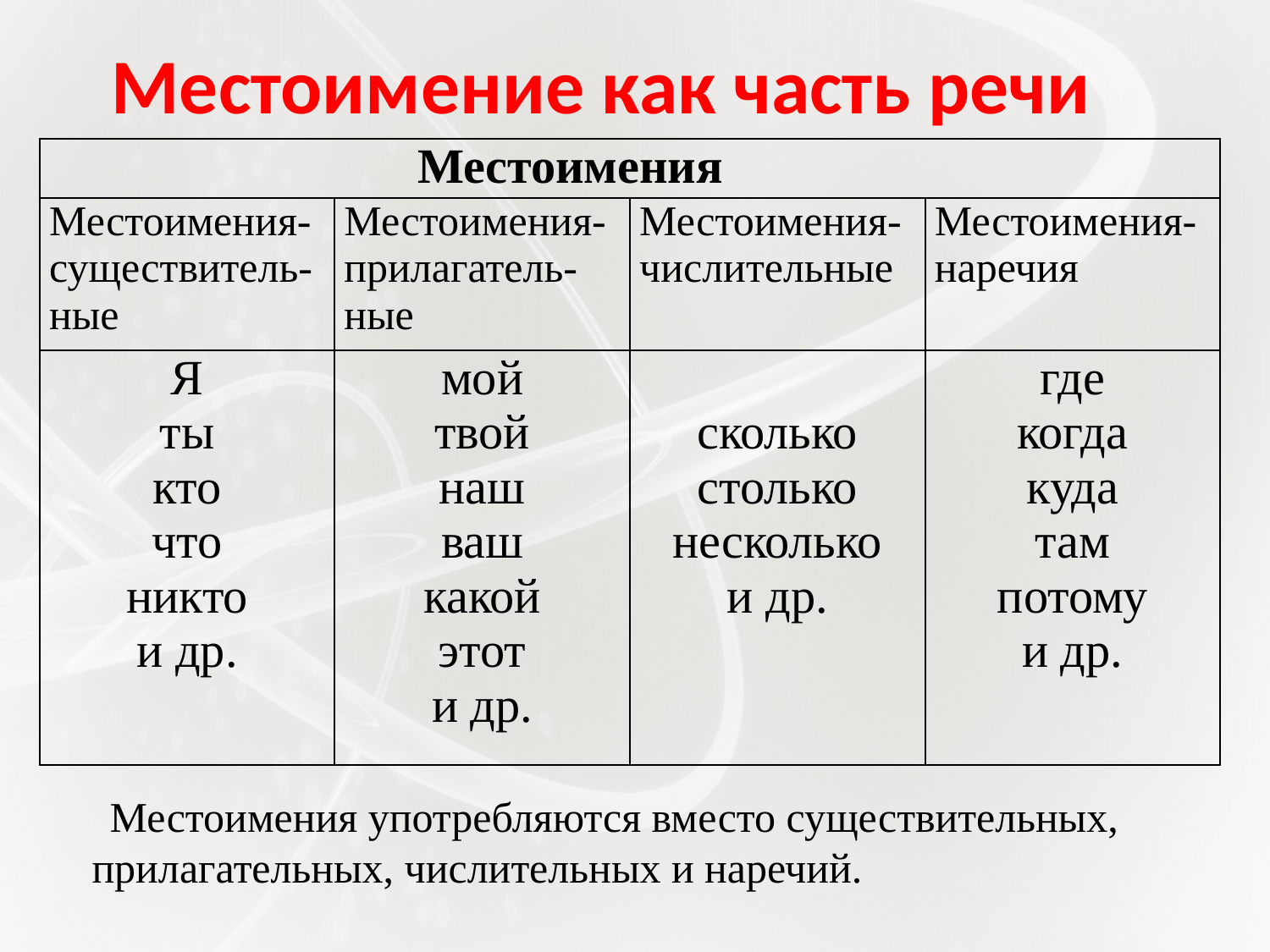

Местоимение как часть речи
| Местоимения |  |  |  |
| --- | --- | --- | --- |
| Местоимения- существитель-ные | Местоимения-прилагатель-ные | Местоимения-числительные | Местоимения-наречия |
| Я ты кто что никто и др. | мой твой наш ваш какой этот и др. | сколько столько несколько и др. | где когда куда там потому и др. |
   Местоимения употребляются вместо существительных, прилагательных, числительных и наречий.